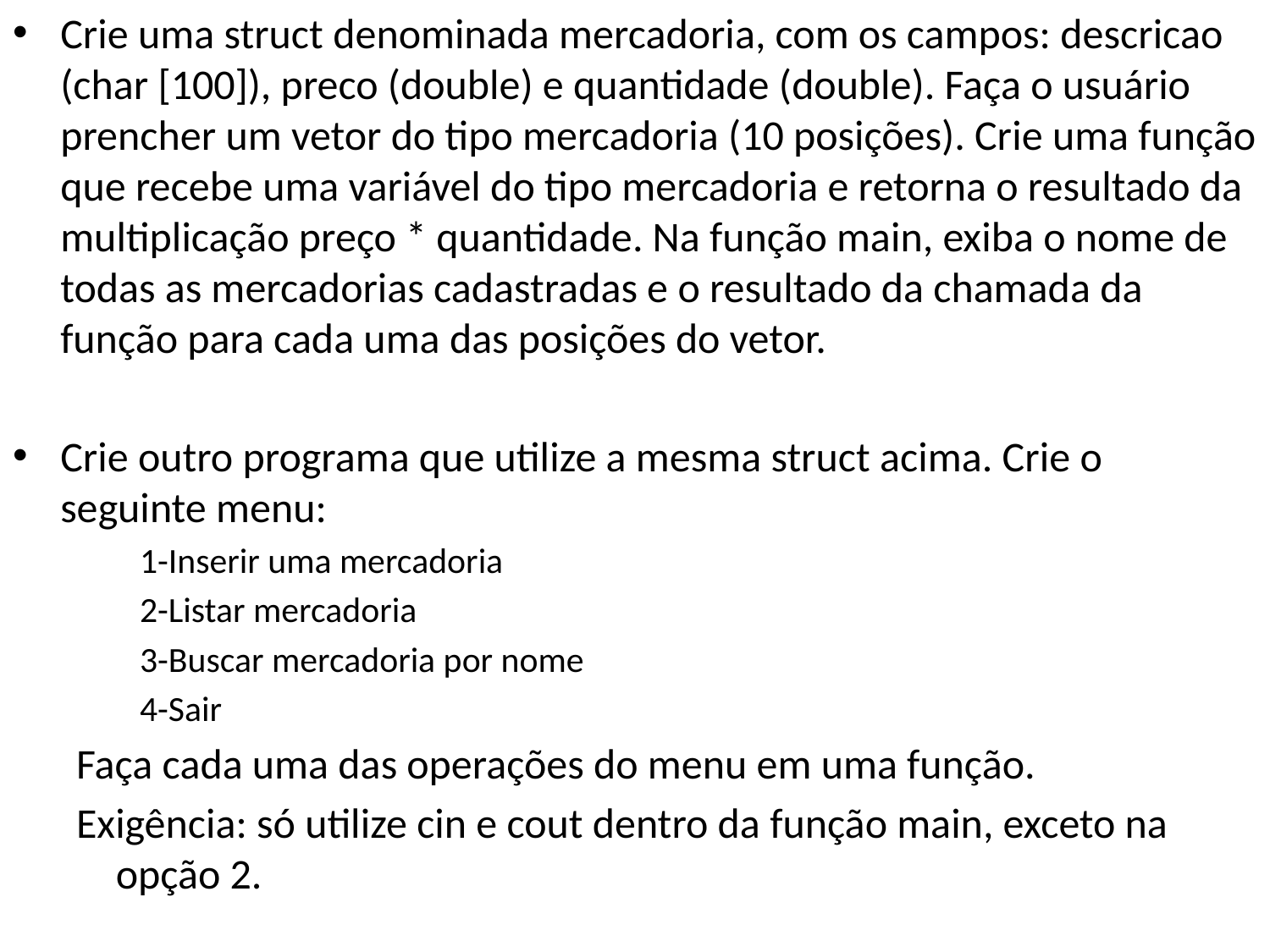

Crie uma struct denominada mercadoria, com os campos: descricao (char [100]), preco (double) e quantidade (double). Faça o usuário prencher um vetor do tipo mercadoria (10 posições). Crie uma função que recebe uma variável do tipo mercadoria e retorna o resultado da multiplicação preço * quantidade. Na função main, exiba o nome de todas as mercadorias cadastradas e o resultado da chamada da função para cada uma das posições do vetor.

Crie outro programa que utilize a mesma struct acima. Crie o seguinte menu:
1-Inserir uma mercadoria
2-Listar mercadoria
3-Buscar mercadoria por nome
4-Sair
Faça cada uma das operações do menu em uma função.
Exigência: só utilize cin e cout dentro da função main, exceto na opção 2.